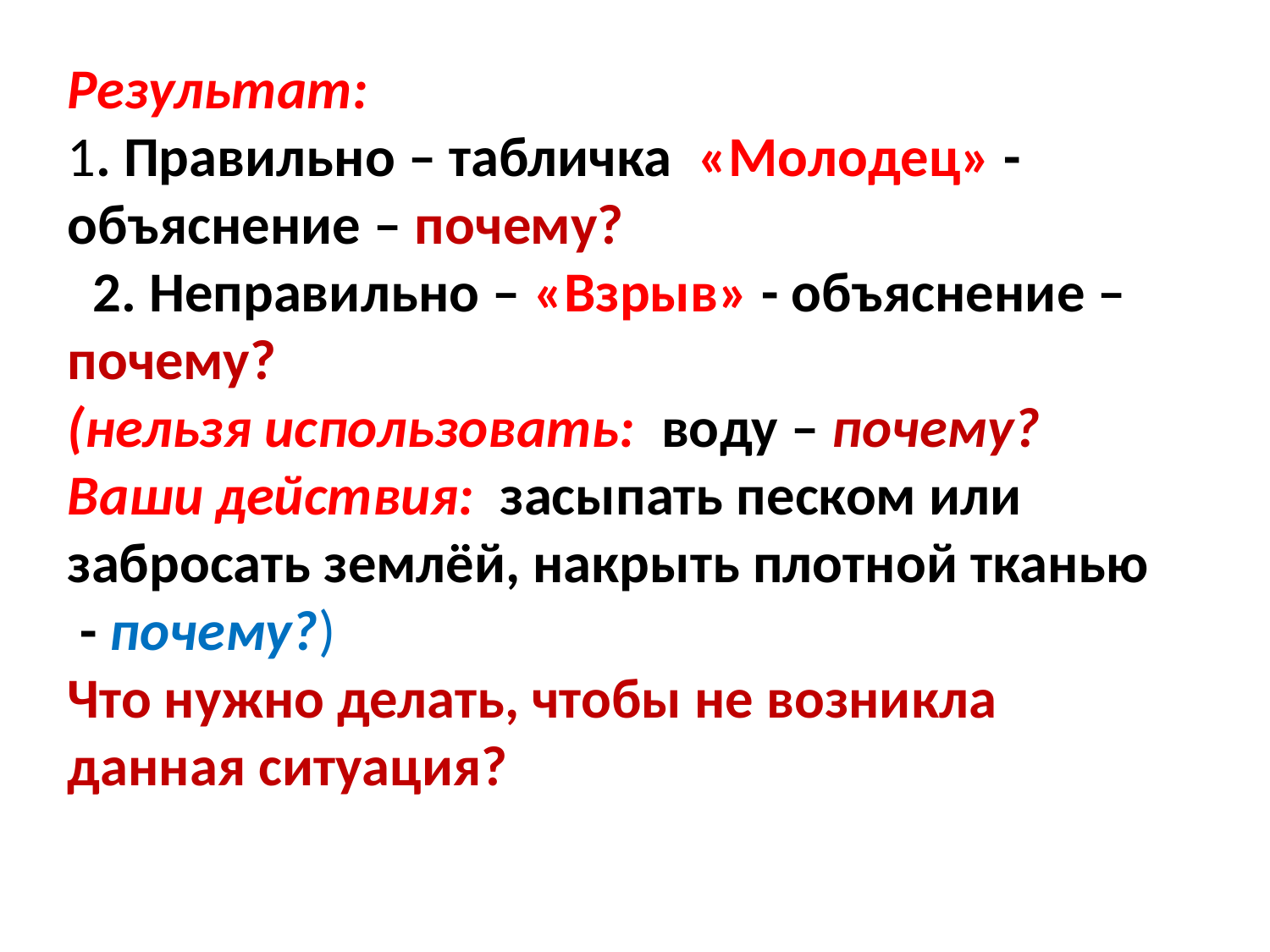

Результат:
1. Правильно – табличка  «Молодец» - объяснение – почему?
  2. Неправильно – «Взрыв» - объяснение – почему?
(нельзя использовать:  воду – почему?
Ваши действия:  засыпать песком или забросать землёй, накрыть плотной тканью  - почему?)
Что нужно делать, чтобы не возникла данная ситуация?